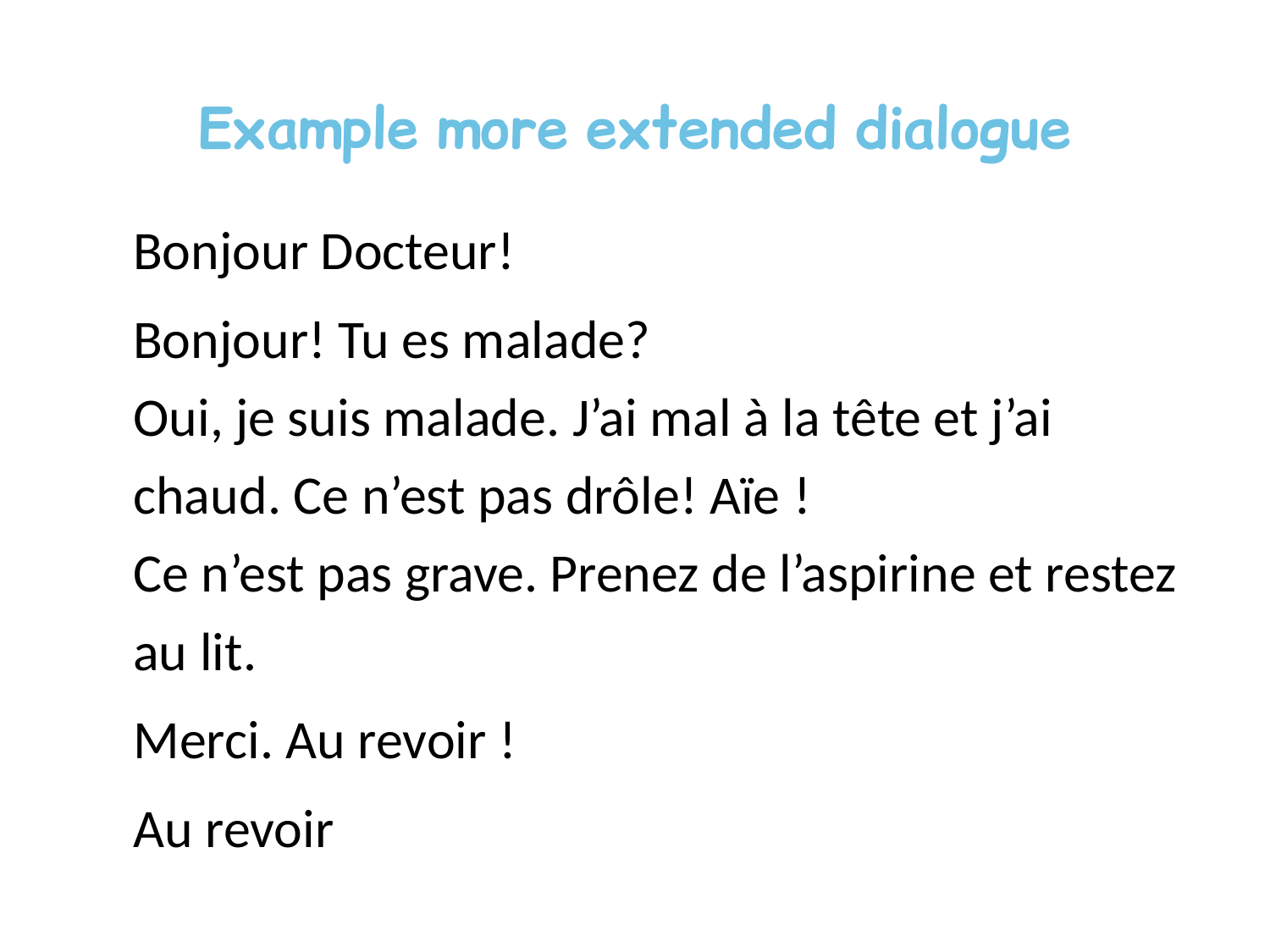

# Example more extended dialogue
Bonjour Docteur!
Bonjour! Tu es malade?
Oui, je suis malade. J’ai mal à la tête et j’ai chaud. Ce n’est pas drôle! Aïe !
Ce n’est pas grave. Prenez de l’aspirine et restez au lit.
Merci. Au revoir !
Au revoir